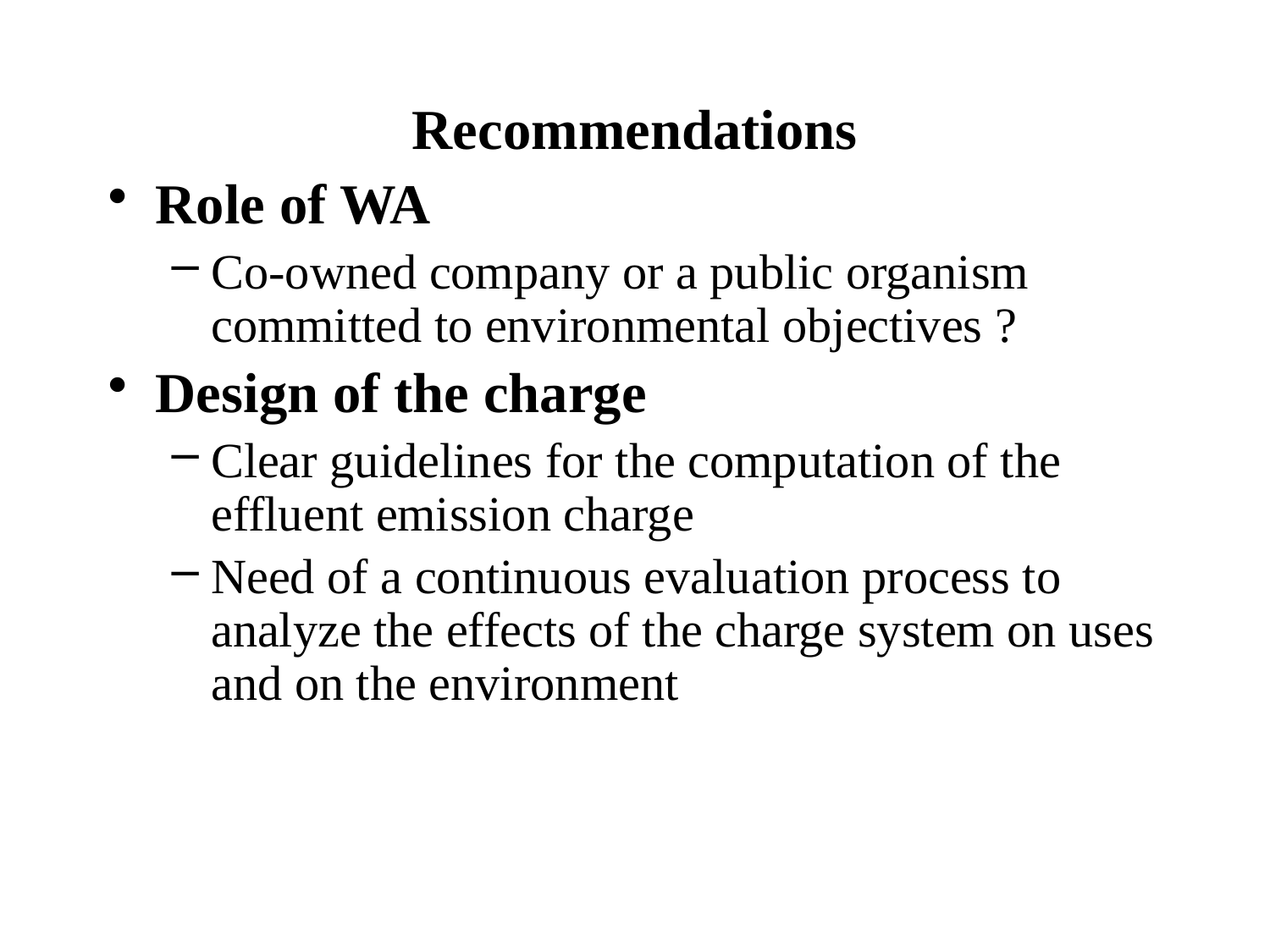

# Recommendations
Role of WA
Co-owned company or a public organism committed to environmental objectives ?
Design of the charge
Clear guidelines for the computation of the effluent emission charge
Need of a continuous evaluation process to analyze the effects of the charge system on uses and on the environment